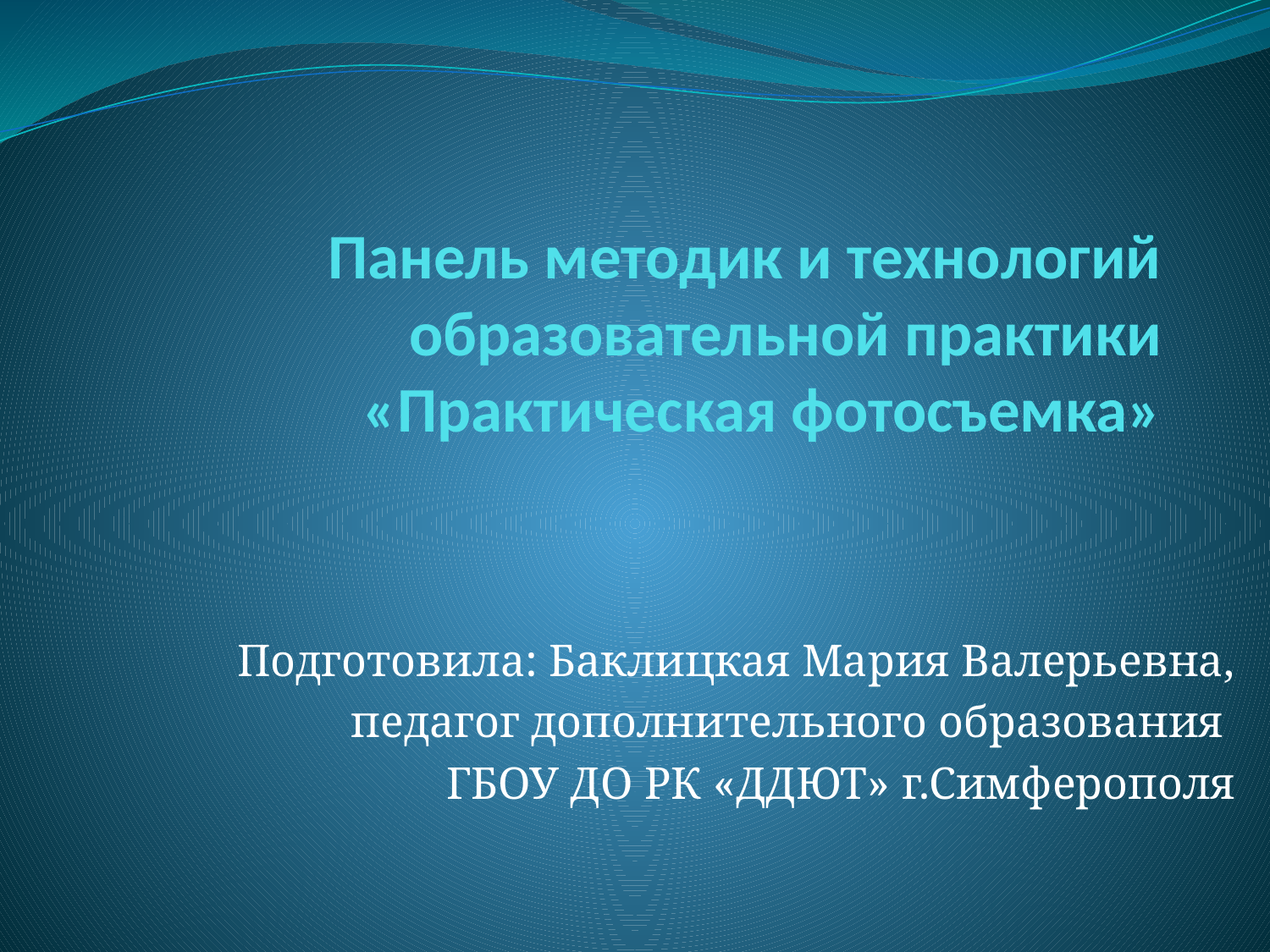

# Панель методик и технологий образовательной практики «Практическая фотосъемка»
Подготовила: Баклицкая Мария Валерьевна,
педагог дополнительного образования
ГБОУ ДО РК «ДДЮТ» г.Симферополя